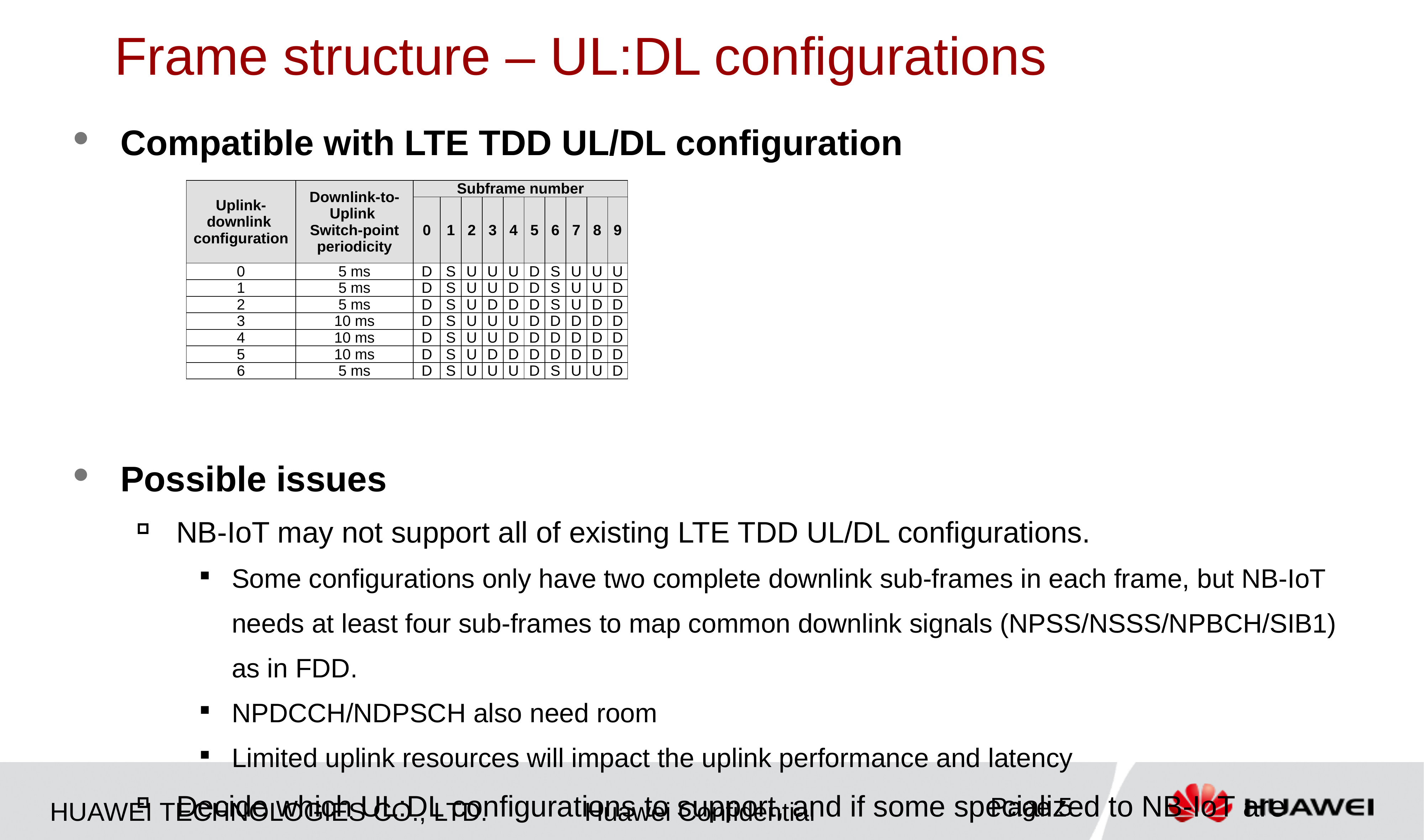

# Frame structure – UL:DL configurations
Compatible with LTE TDD UL/DL configuration

Possible issues
NB-IoT may not support all of existing LTE TDD UL/DL configurations.
Some configurations only have two complete downlink sub-frames in each frame, but NB-IoT needs at least four sub-frames to map common downlink signals (NPSS/NSSS/NPBCH/SIB1) as in FDD.
NPDCCH/NDPSCH also need room
Limited uplink resources will impact the uplink performance and latency
Decide which UL:DL configurations to support, and if some specialized to NB-IoT are needed
| Uplink-downlink configuration | Downlink-to-Uplink Switch-point periodicity | Subframe number |  |  |  |  |  |  |  |  |  |
| --- | --- | --- | --- | --- | --- | --- | --- | --- | --- | --- | --- |
|  |  | 0 | 1 | 2 | 3 | 4 | 5 | 6 | 7 | 8 | 9 |
| 0 | 5 ms | D | S | U | U | U | D | S | U | U | U |
| 1 | 5 ms | D | S | U | U | D | D | S | U | U | D |
| 2 | 5 ms | D | S | U | D | D | D | S | U | D | D |
| 3 | 10 ms | D | S | U | U | U | D | D | D | D | D |
| 4 | 10 ms | D | S | U | U | D | D | D | D | D | D |
| 5 | 10 ms | D | S | U | D | D | D | D | D | D | D |
| 6 | 5 ms | D | S | U | U | U | D | S | U | U | D |
Page 5